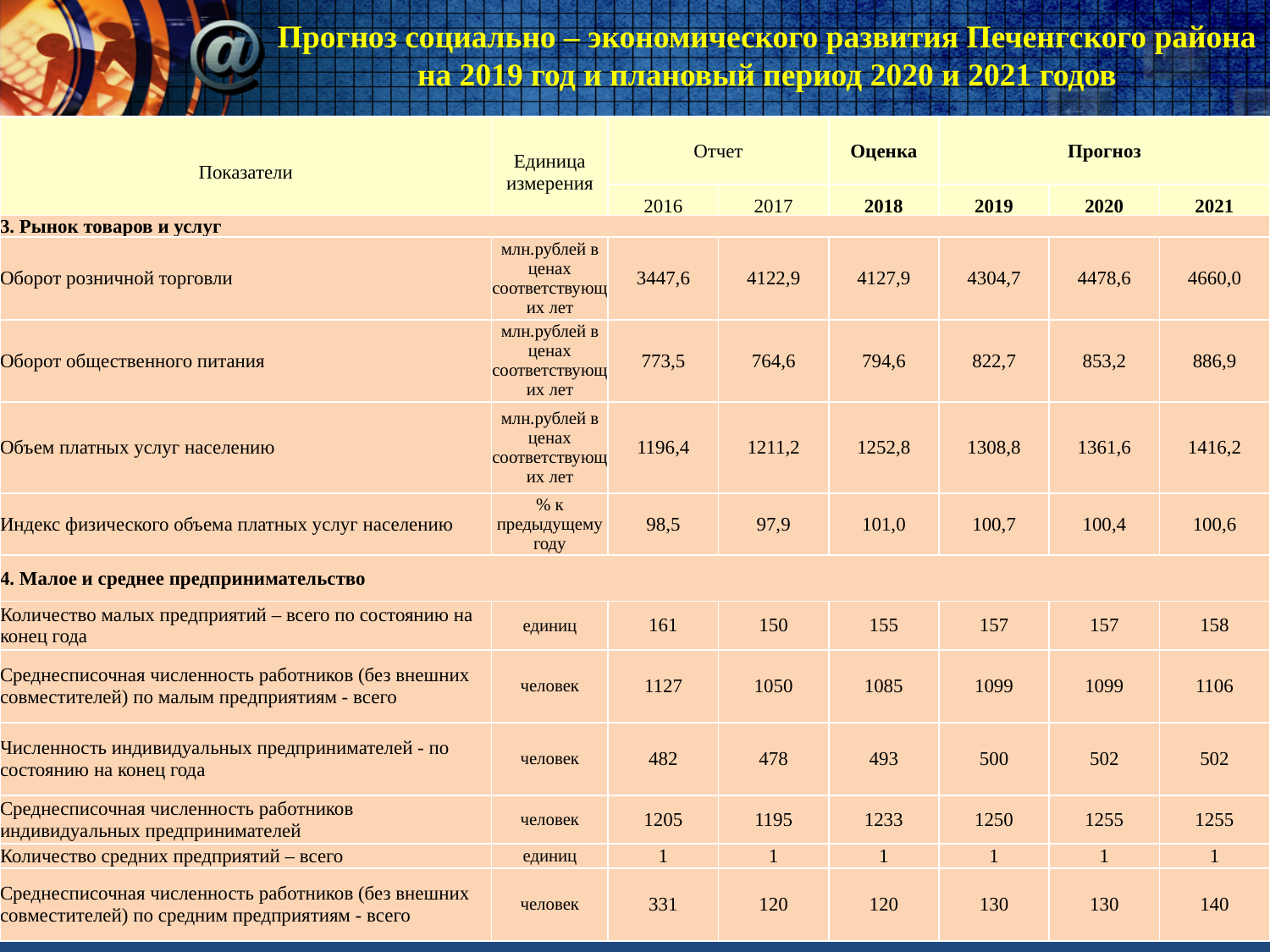

# Прогноз социально – экономического развития Печенгского района на 2019 год и плановый период 2020 и 2021 годов
| Показатели | Единица измерения | Отчет |  | Оценка | Прогноз |  |  |
| --- | --- | --- | --- | --- | --- | --- | --- |
|  |  | 2016 | 2017 | 2018 | 2019 | 2020 | 2021 |
| 3. Рынок товаров и услуг |  |  |  |  |  |  |  |
| --- | --- | --- | --- | --- | --- | --- | --- |
| Оборот розничной торговли | млн.рублей в ценах соответствующих лет | 3447,6 | 4122,9 | 4127,9 | 4304,7 | 4478,6 | 4660,0 |
| Оборот общественного питания | млн.рублей в ценах соответствующих лет | 773,5 | 764,6 | 794,6 | 822,7 | 853,2 | 886,9 |
| Объем платных услуг населению | млн.рублей в ценах соответствующих лет | 1196,4 | 1211,2 | 1252,8 | 1308,8 | 1361,6 | 1416,2 |
| Индекс физического объема платных услуг населению | % к предыдущему году | 98,5 | 97,9 | 101,0 | 100,7 | 100,4 | 100,6 |
| 4. Малое и среднее предпринимательство |  |  |  |  |  |  |  |
| Количество малых предприятий – всего по состоянию на конец года | единиц | 161 | 150 | 155 | 157 | 157 | 158 |
| Среднесписочная численность работников (без внешних совместителей) по малым предприятиям - всего | человек | 1127 | 1050 | 1085 | 1099 | 1099 | 1106 |
| Численность индивидуальных предпринимателей - по состоянию на конец года | человек | 482 | 478 | 493 | 500 | 502 | 502 |
| Среднесписочная численность работников индивидуальных предпринимателей | человек | 1205 | 1195 | 1233 | 1250 | 1255 | 1255 |
| Количество средних предприятий – всего | единиц | 1 | 1 | 1 | 1 | 1 | 1 |
| Среднесписочная численность работников (без внешних совместителей) по средним предприятиям - всего | человек | 331 | 120 | 120 | 130 | 130 | 140 |